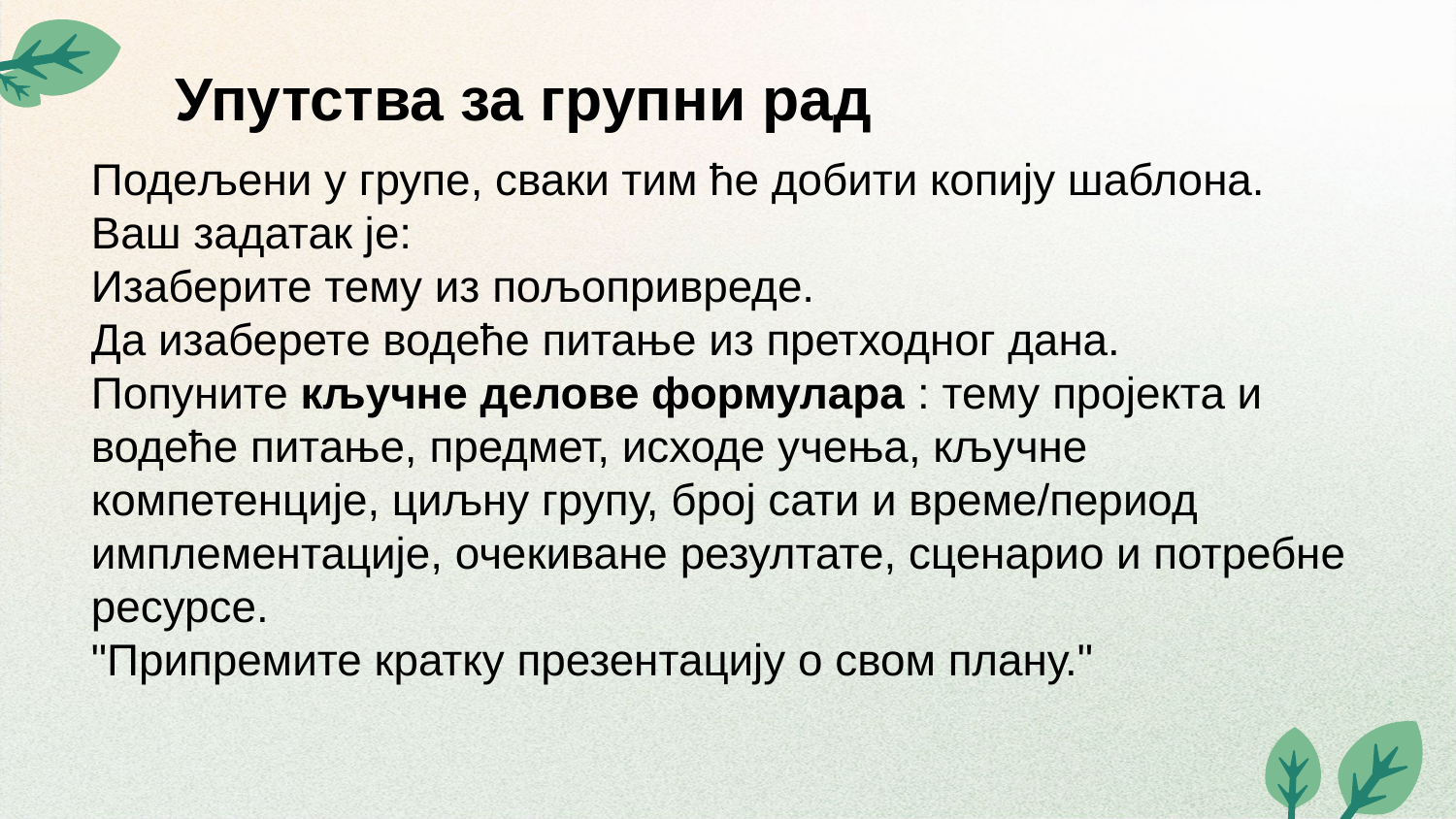

# Упутства за групни рад
Подељени у групе, сваки тим ће добити копију шаблона.
Ваш задатак је:
Изаберите тему из пољопривреде.
Да изаберете водеће питање из претходног дана.
Попуните кључне делове формулара : тему пројекта и водеће питање, предмет, исходе учења, кључне компетенције, циљну групу, број сати и време/период имплементације, очекиване резултате, сценарио и потребне ресурсе.
"Припремите кратку презентацију о свом плану."